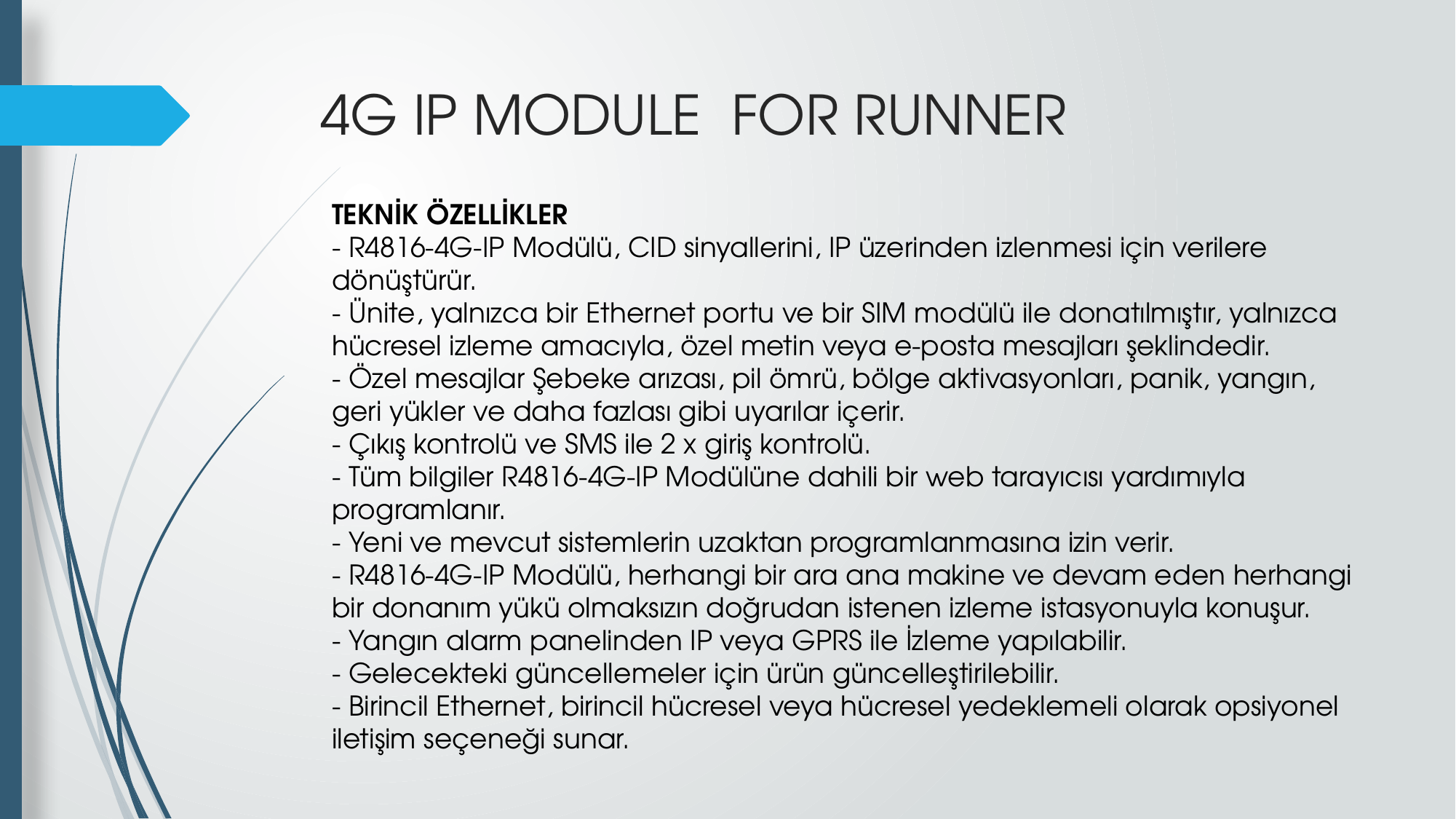

# 4G IP MODULE  FOR RUNNER
TEKNİK ÖZELLİKLER
- R4816-4G-IP Modülü, CID sinyallerini, IP üzerinden izlenmesi için verilere dönüştürür.
- Ünite, yalnızca bir Ethernet portu ve bir SIM modülü ile donatılmıştır, yalnızca hücresel izleme amacıyla, özel metin veya e-posta mesajları şeklindedir.
- Özel mesajlar Şebeke arızası, pil ömrü, bölge aktivasyonları, panik, yangın, geri yükler ve daha fazlası gibi uyarılar içerir.
- Çıkış kontrolü ve SMS ile 2 x giriş kontrolü.
- Tüm bilgiler R4816-4G-IP Modülüne dahili bir web tarayıcısı yardımıyla programlanır.
- Yeni ve mevcut sistemlerin uzaktan programlanmasına izin verir.
- R4816-4G-IP Modülü, herhangi bir ara ana makine ve devam eden herhangi bir donanım yükü olmaksızın doğrudan istenen izleme istasyonuyla konuşur.
- Yangın alarm panelinden IP veya GPRS ile İzleme yapılabilir.
- Gelecekteki güncellemeler için ürün güncelleştirilebilir.
- Birincil Ethernet, birincil hücresel veya hücresel yedeklemeli olarak opsiyonel iletişim seçeneği sunar.